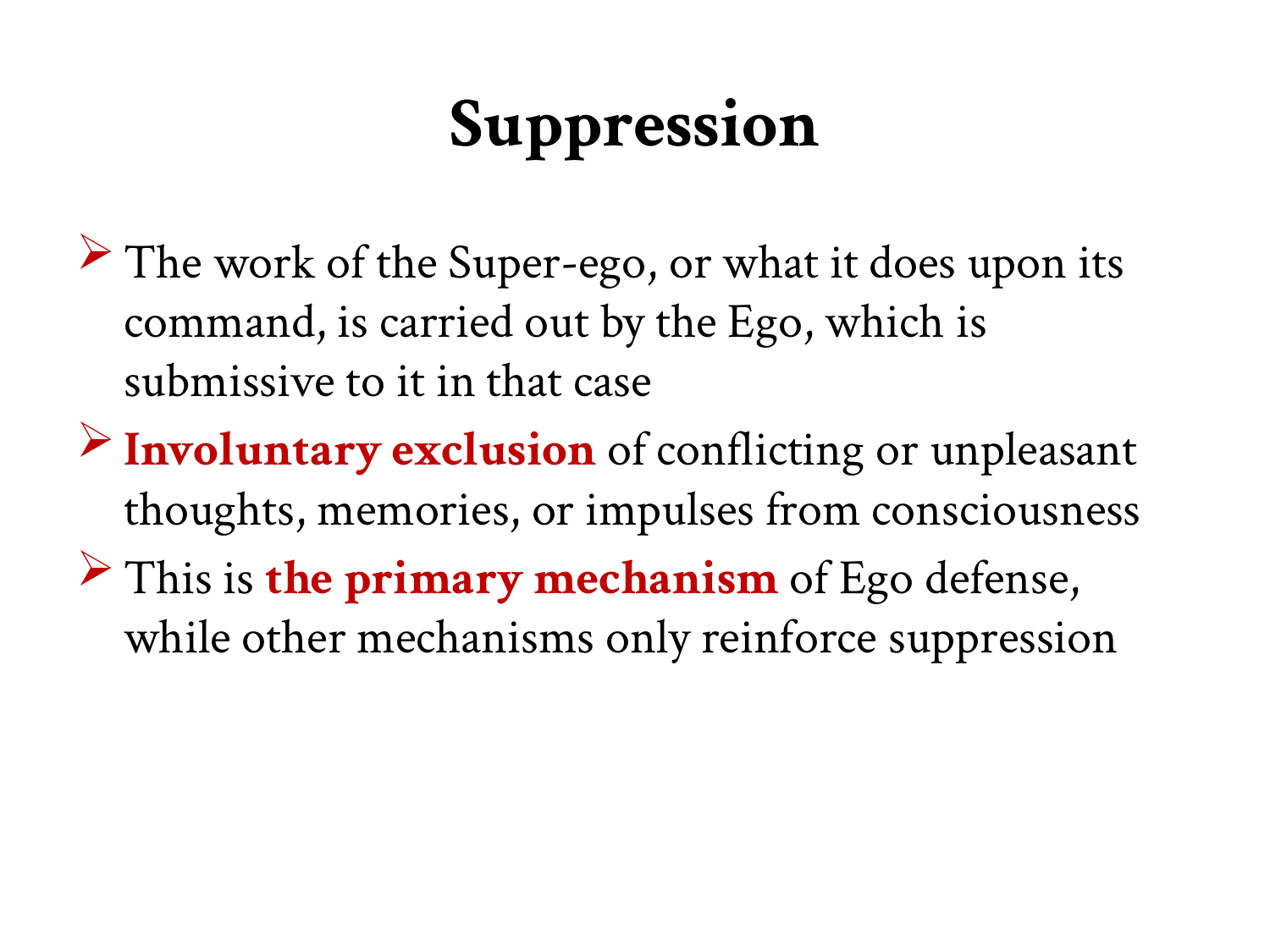

# Suppression
The work of the Super-ego, or what it does upon its command, is carried out by the Ego, which is submissive to it in that case
Involuntary exclusion of conflicting or unpleasant thoughts, memories, or impulses from consciousness
This is the primary mechanism of Ego defense, while other mechanisms only reinforce suppression